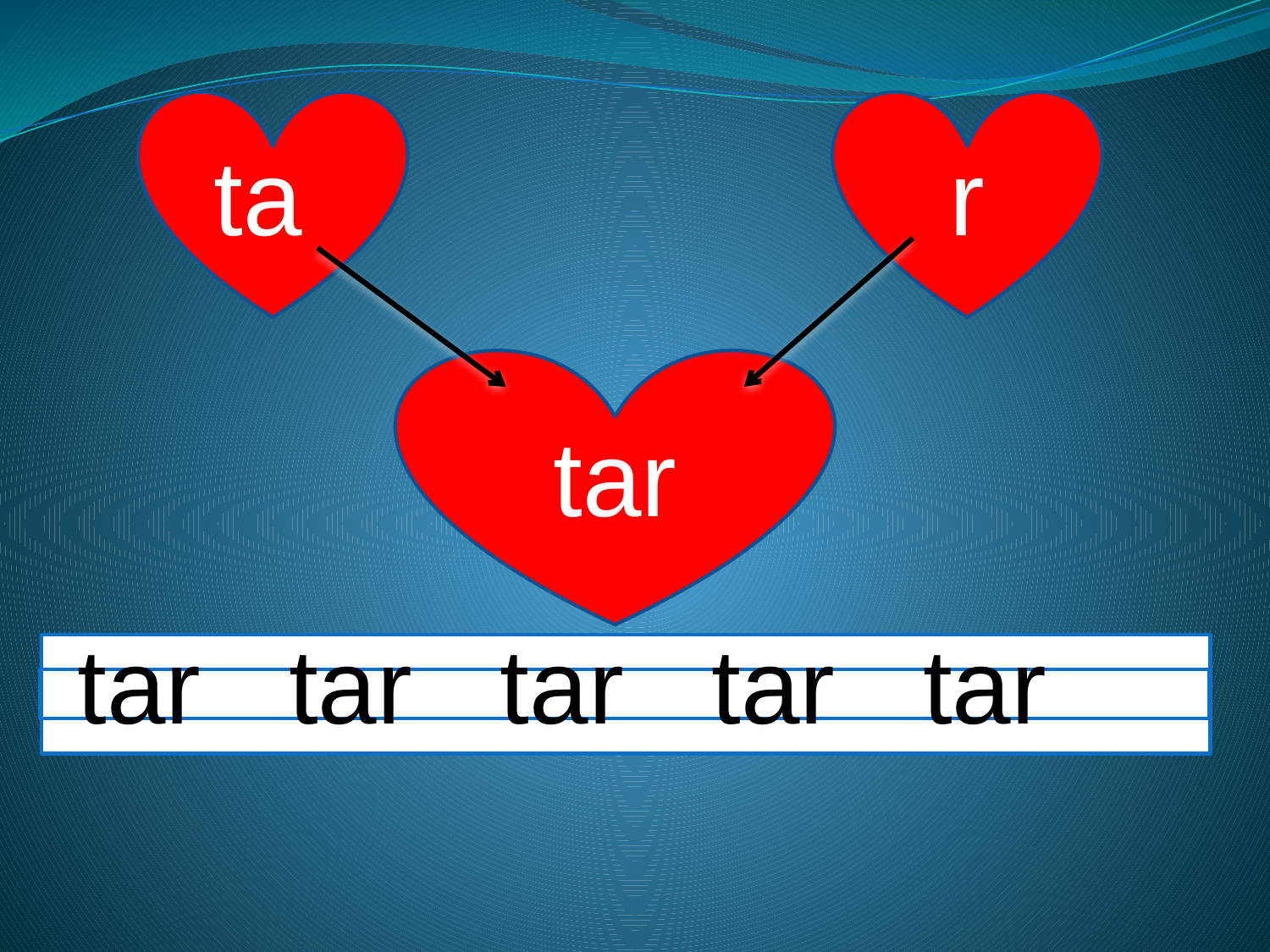

ta
r

tar

  tar   tar   tar   tar   tar